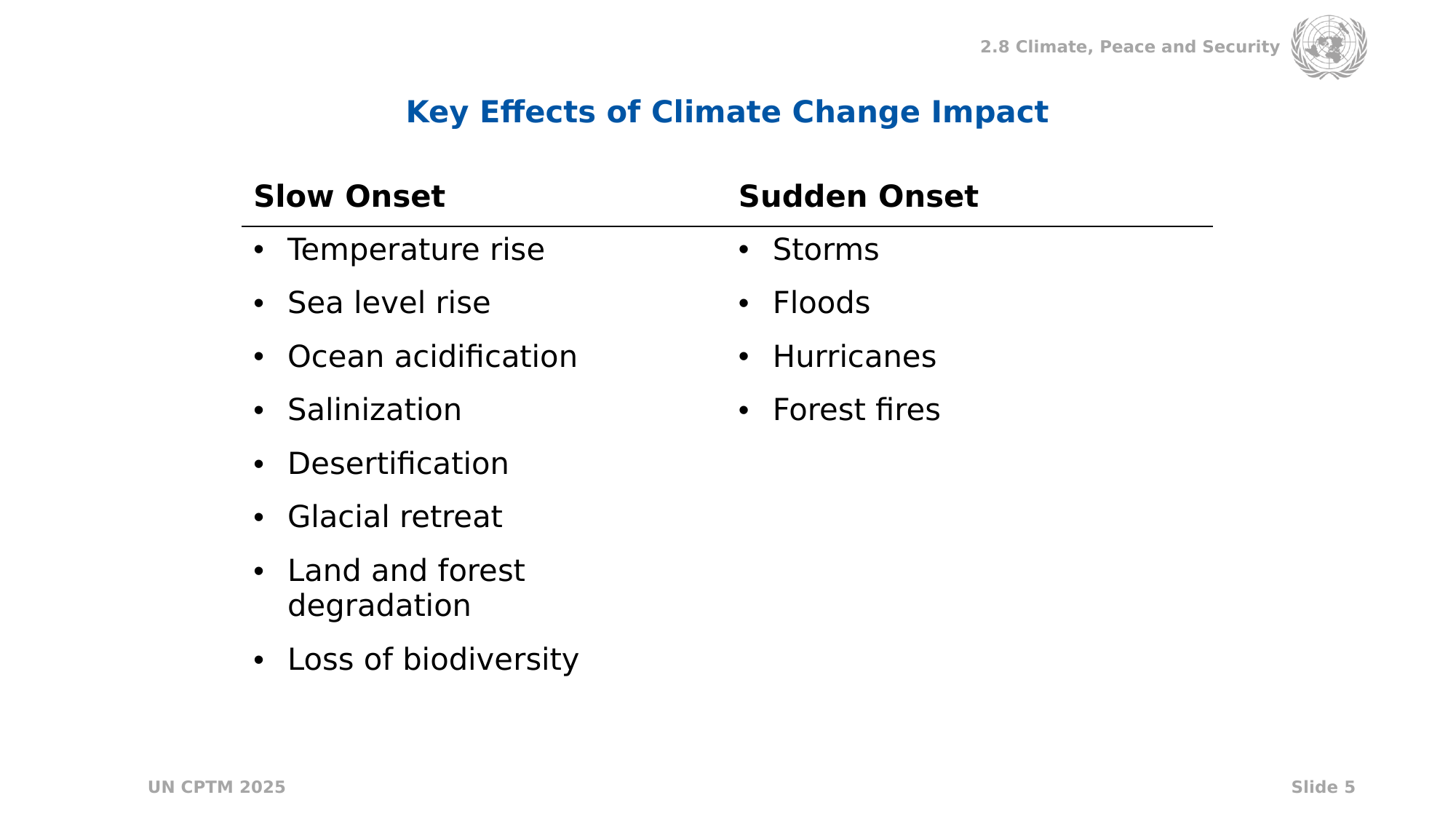

Key Effects of Climate Change Impact
| Slow Onset | Sudden Onset |
| --- | --- |
| Temperature rise Sea level rise Ocean acidification Salinization Desertification Glacial retreat Land and forest degradation Loss of biodiversity | Storms Floods Hurricanes Forest fires |